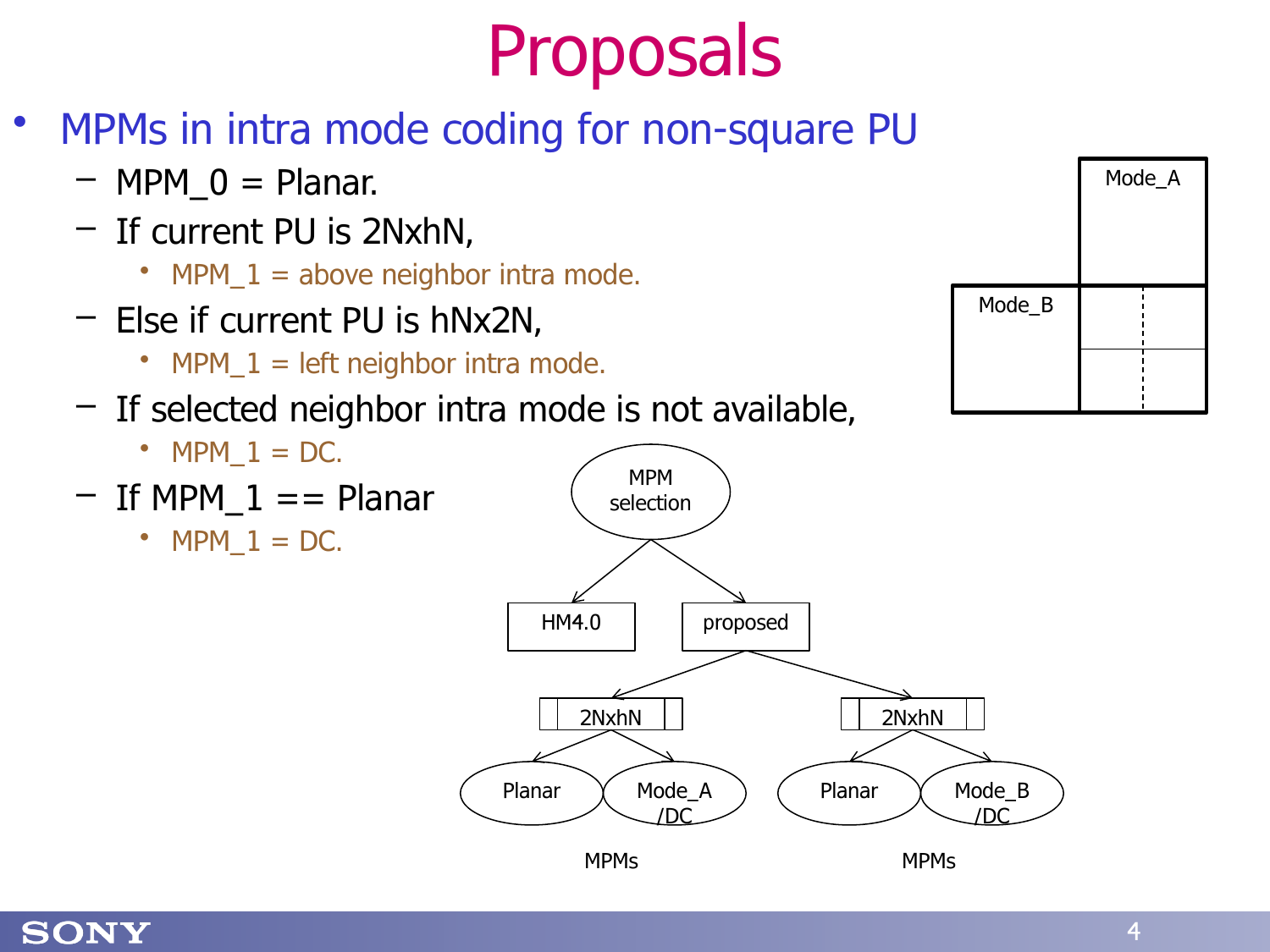

# Proposals
MPMs in intra mode coding for non-square PU
MPM_0 = Planar.
If current PU is 2NxhN,
MPM_1 = above neighbor intra mode.
Else if current PU is hNx2N,
MPM_1 = left neighbor intra mode.
If selected neighbor intra mode is not available,
MPM_1 = DC.
If MPM_1 == Planar
MPM_1 = DC.
Mode_A
Mode_B

MPM
selection
HM4.0
proposed
2NxhN
2NxhN
Planar
Mode_A/DC
Planar
Mode_B/DC
MPMs
MPMs
4